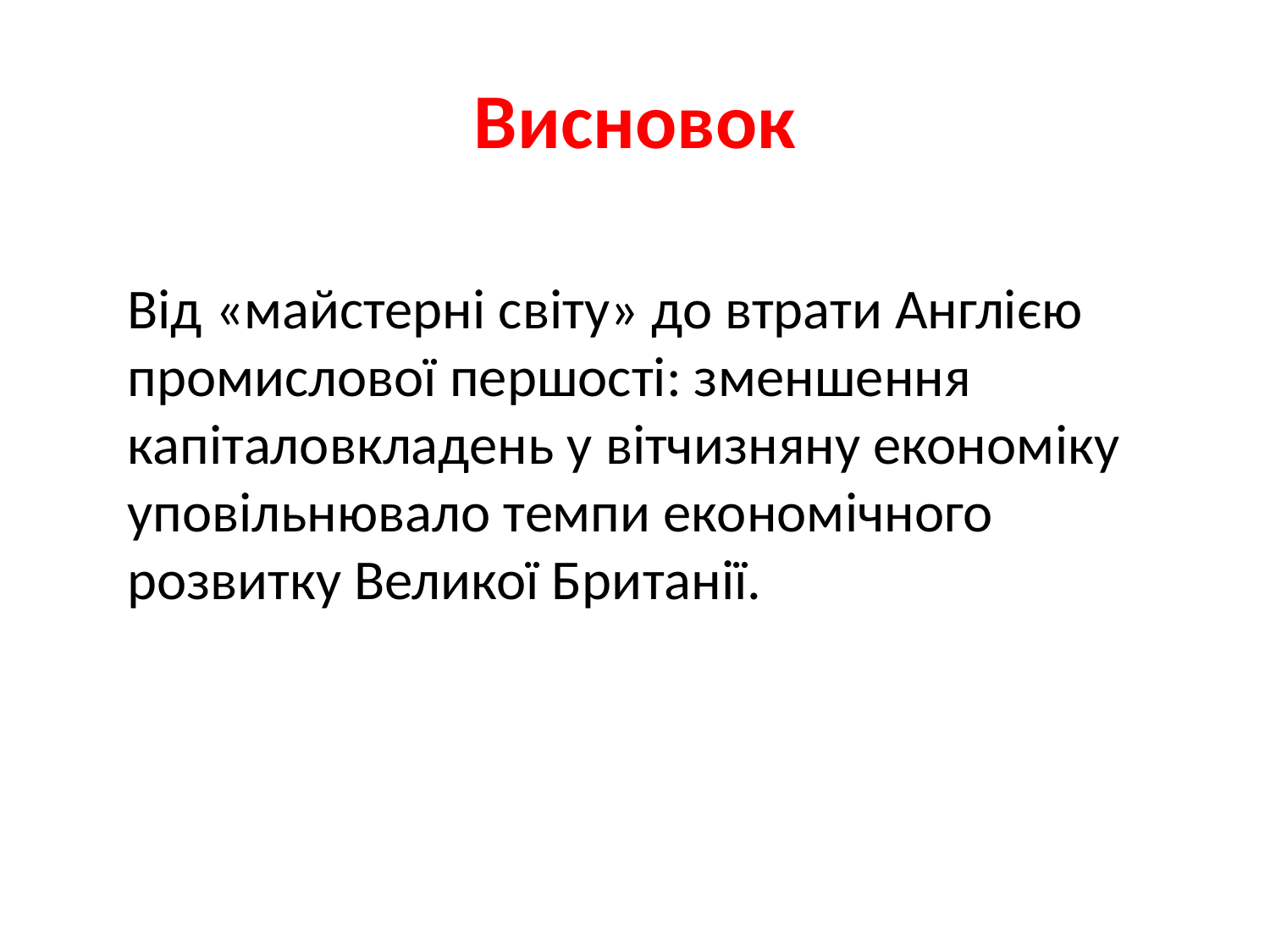

# Висновок
Від «майстерні світу» до втрати Англією промислової першості: зменшення капіталовкладень у вітчизняну економіку уповільнювало темпи економічного розвитку Великої Британії.